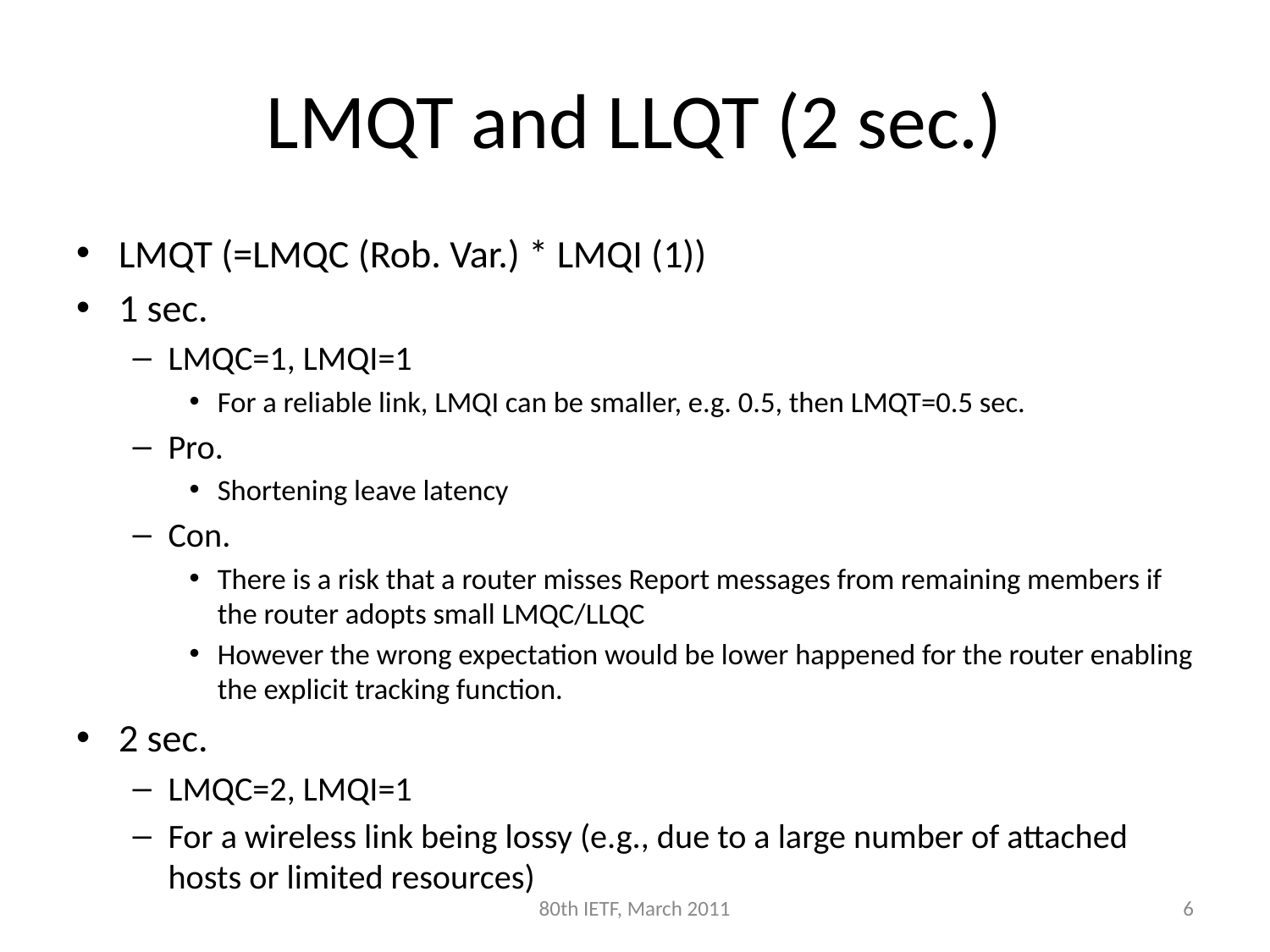

# LMQT and LLQT (2 sec.)
LMQT (=LMQC (Rob. Var.) * LMQI (1))
1 sec.
LMQC=1, LMQI=1
For a reliable link, LMQI can be smaller, e.g. 0.5, then LMQT=0.5 sec.
Pro.
Shortening leave latency
Con.
There is a risk that a router misses Report messages from remaining members if the router adopts small LMQC/LLQC
However the wrong expectation would be lower happened for the router enabling the explicit tracking function.
2 sec.
LMQC=2, LMQI=1
For a wireless link being lossy (e.g., due to a large number of attached hosts or limited resources)
80th IETF, March 2011
6